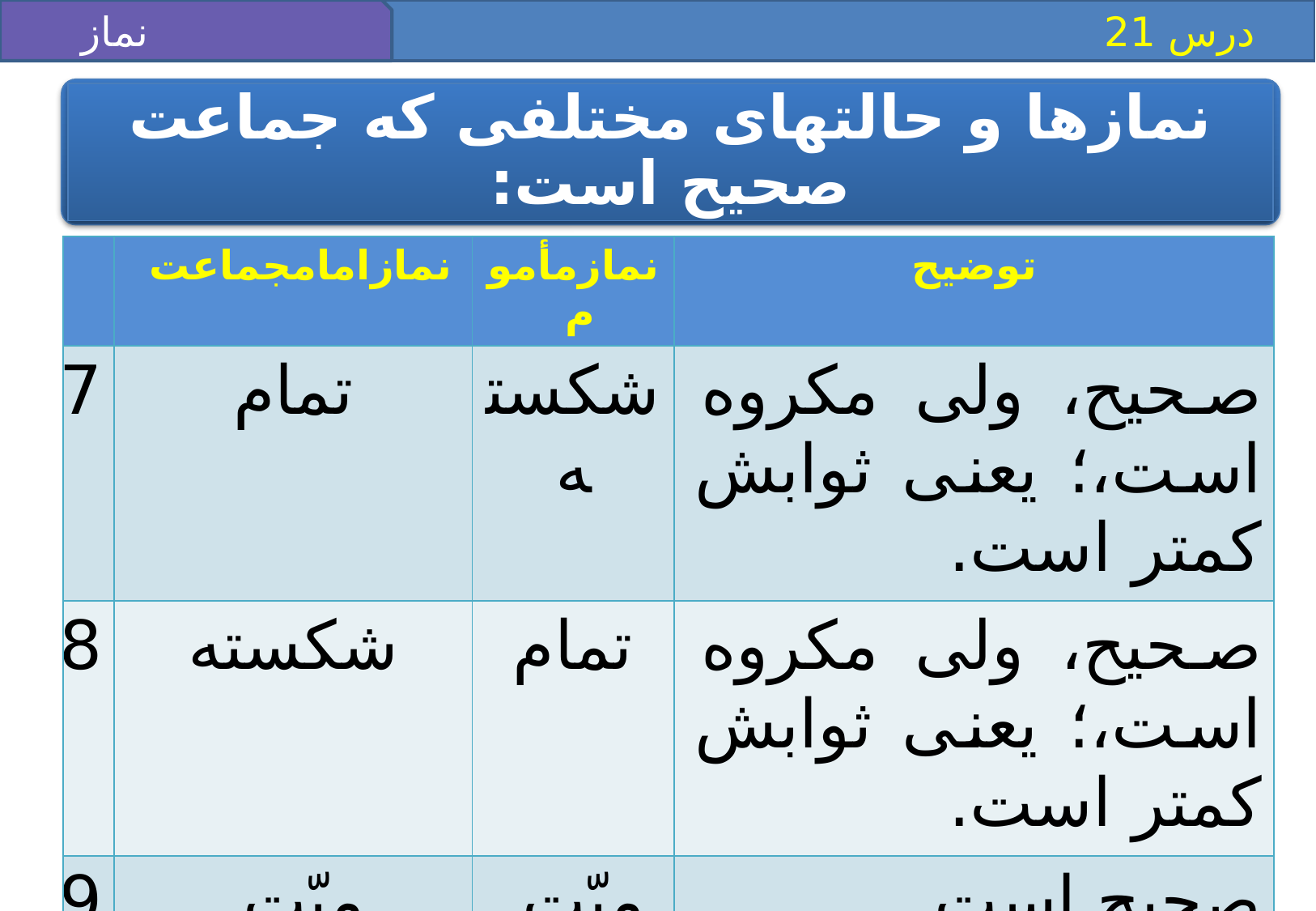

نماز جماعت(1)
 درس 21

نمازها و حالت‏هاى مختلفى كه جماعت صحيح است:
|  | نمازامام‏جماعت | نمازمأموم | توضيح |
| --- | --- | --- | --- |
| 7 | تمام | شكسته | صحيح، ولى مكروه است،؛ يعنى ثوابش كمتر است. |
| 8 | شكسته | تمام | صحيح، ولى مكروه است،؛ يعنى ثوابش كمتر است. |
| 9 | ميّت | ميّت | صحيح است. |